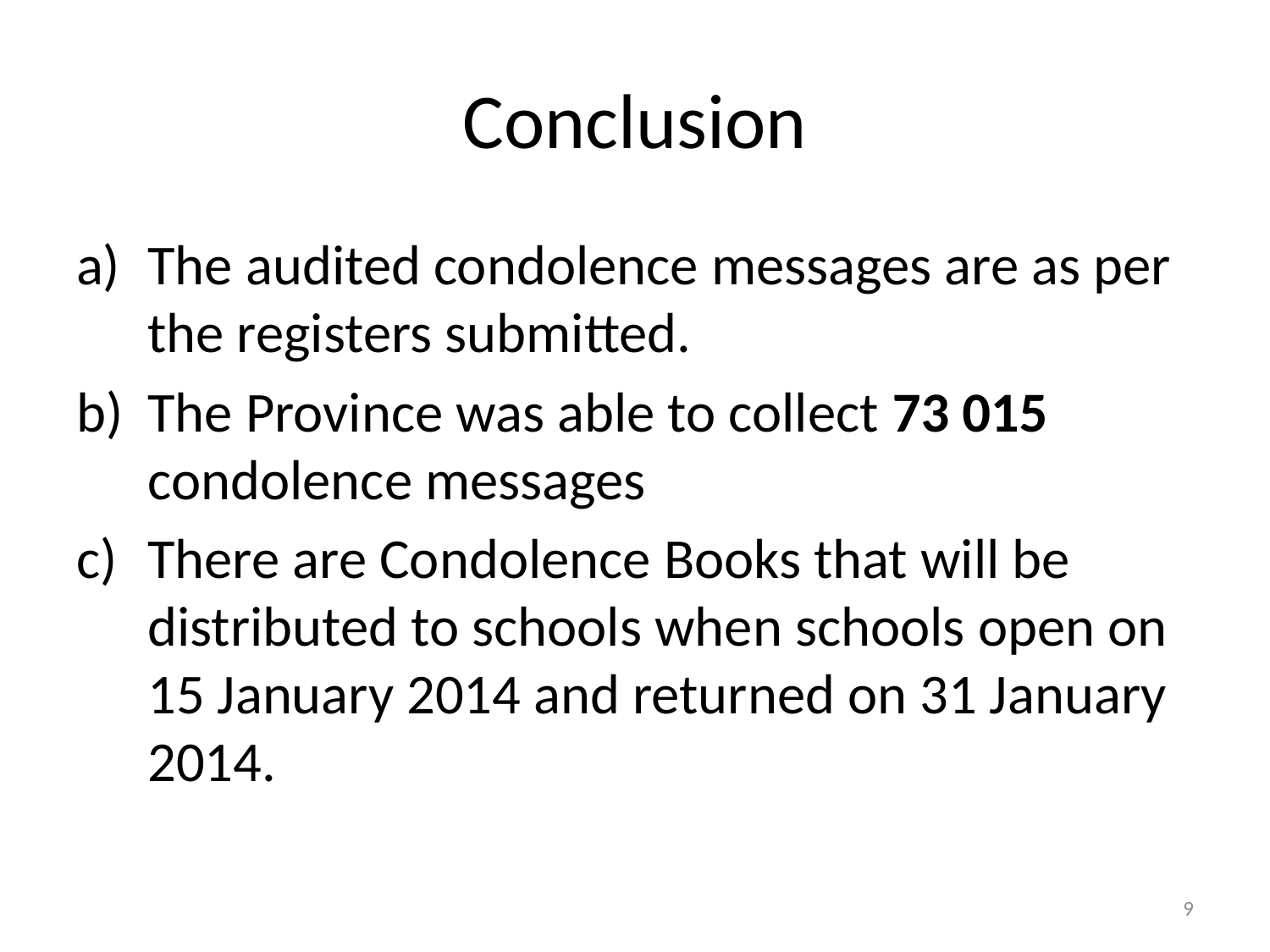

# Conclusion
The audited condolence messages are as per the registers submitted.
The Province was able to collect 73 015 condolence messages
There are Condolence Books that will be distributed to schools when schools open on 15 January 2014 and returned on 31 January 2014.
9